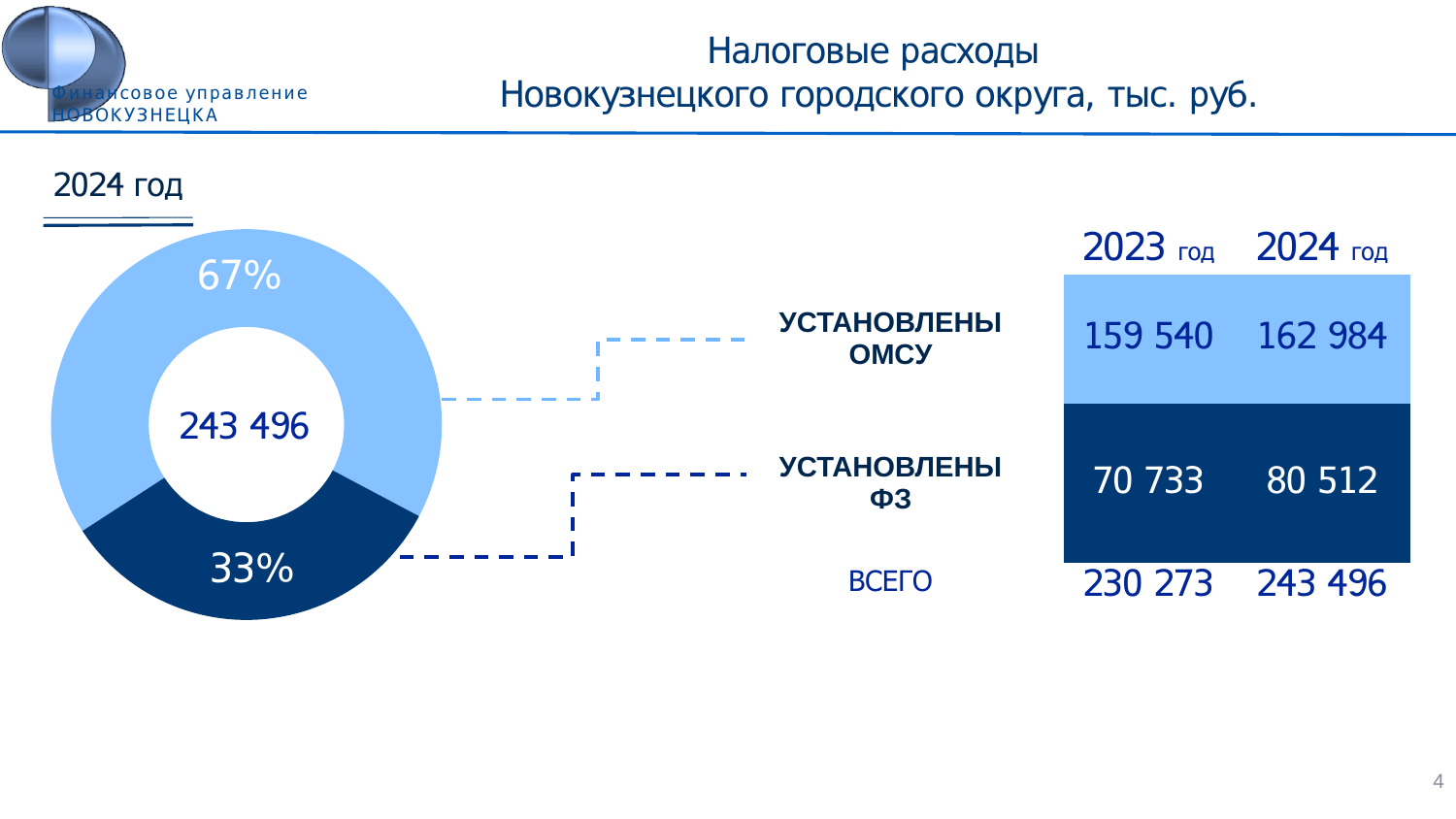

Налоговые расходы
Новокузнецкого городского округа, тыс. руб.
|  |  | 2023 год | 2024 год |
| --- | --- | --- | --- |
| УСТАНОВЛЕНЫ ОМСУ |  | 159 540 | 162 984 |
| УСТАНОВЛЕНЫ ФЗ |  | 70 733 | 80 512 |
| ВСЕГО |  | 230 273 | 243 496 |
2024 год

### Chart

| Category | Sales |
|---|---|
| 1st Qtr | 162984.0 |
| 2nd Qtr | 80512.0 |
243 496
4